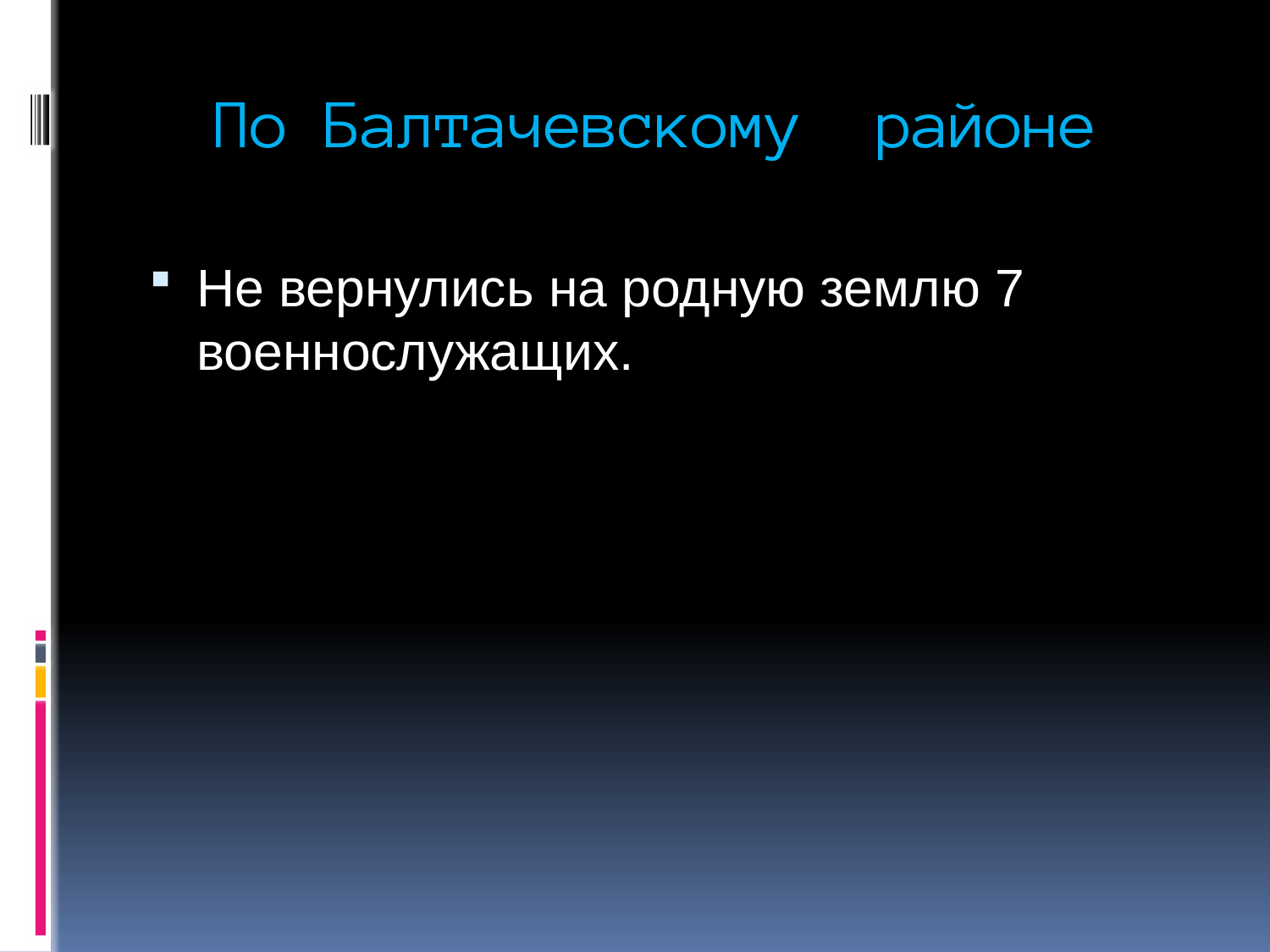

# По Балтачевскому  районе
Не вернулись на родную землю 7  военнослужащих.